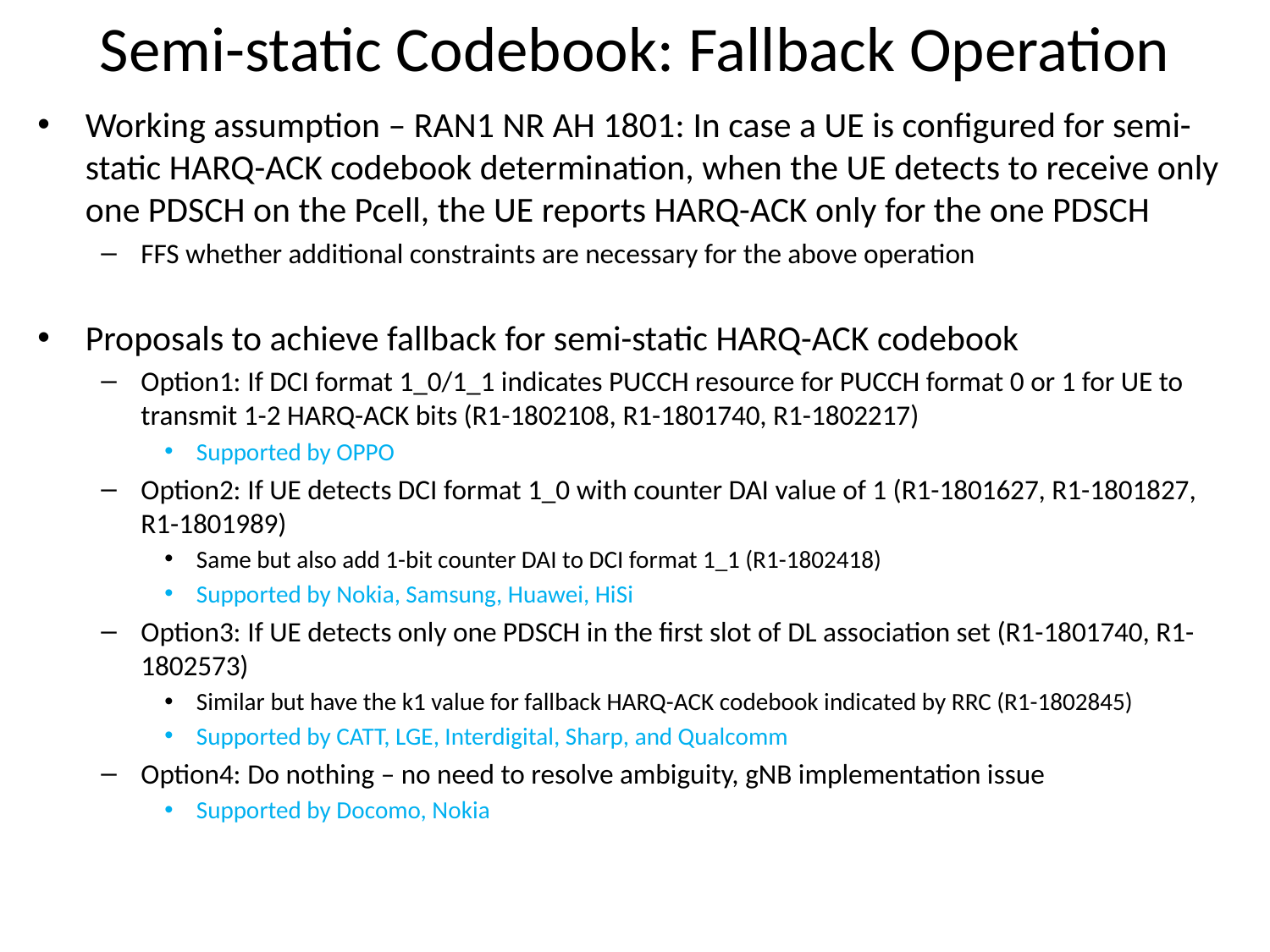

# Semi-static Codebook: Fallback Operation
Working assumption – RAN1 NR AH 1801: In case a UE is configured for semi-static HARQ-ACK codebook determination, when the UE detects to receive only one PDSCH on the Pcell, the UE reports HARQ-ACK only for the one PDSCH
FFS whether additional constraints are necessary for the above operation

Proposals to achieve fallback for semi-static HARQ-ACK codebook
Option1: If DCI format 1_0/1_1 indicates PUCCH resource for PUCCH format 0 or 1 for UE to transmit 1-2 HARQ-ACK bits (R1-1802108, R1-1801740, R1-1802217)
Supported by OPPO
Option2: If UE detects DCI format 1_0 with counter DAI value of 1 (R1-1801627, R1-1801827, R1-1801989)
Same but also add 1-bit counter DAI to DCI format 1_1 (R1-1802418)
Supported by Nokia, Samsung, Huawei, HiSi
Option3: If UE detects only one PDSCH in the first slot of DL association set (R1-1801740, R1-1802573)
Similar but have the k1 value for fallback HARQ-ACK codebook indicated by RRC (R1-1802845)
Supported by CATT, LGE, Interdigital, Sharp, and Qualcomm
Option4: Do nothing – no need to resolve ambiguity, gNB implementation issue
Supported by Docomo, Nokia